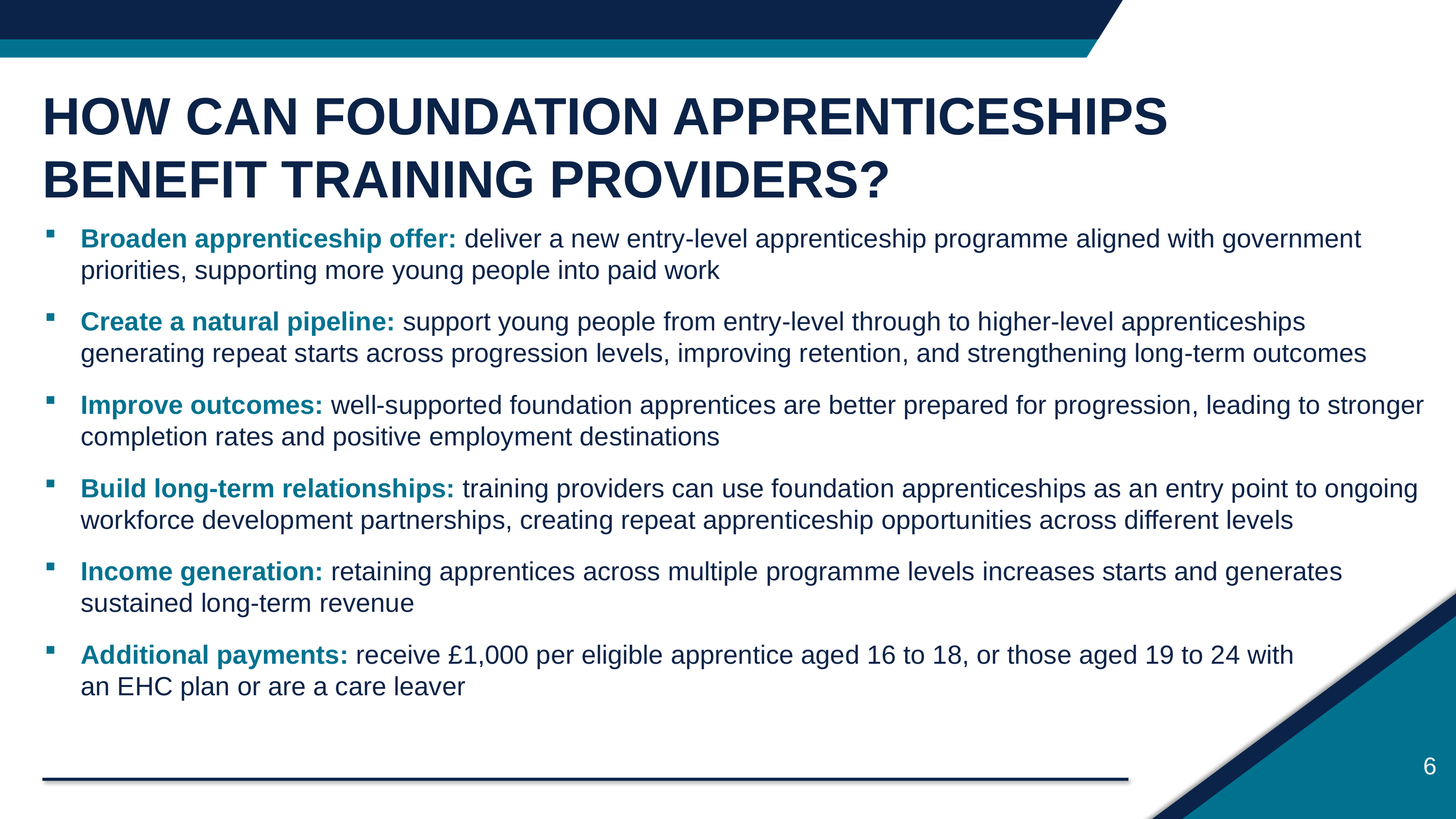

HOW CAN FOUNDATION APPRENTICESHIPS BENEFIT TRAINING PROVIDERS?
Broaden apprenticeship offer: deliver a new entry-level apprenticeship programme aligned with government priorities, supporting more young people into paid work
Create a natural pipeline: support young people from entry-level through to higher-level apprenticeships generating repeat starts across progression levels, improving retention, and strengthening long-term outcomes
Improve outcomes: well-supported foundation apprentices are better prepared for progression, leading to stronger completion rates and positive employment destinations
Build long-term relationships: training providers can use foundation apprenticeships as an entry point to ongoing workforce development partnerships, creating repeat apprenticeship opportunities across different levels
Income generation: retaining apprentices across multiple programme levels increases starts and generates sustained long-term revenue
Additional payments: receive £1,000 per eligible apprentice aged 16 to 18, or those aged 19 to 24 with
an EHC plan or are a care leaver

6